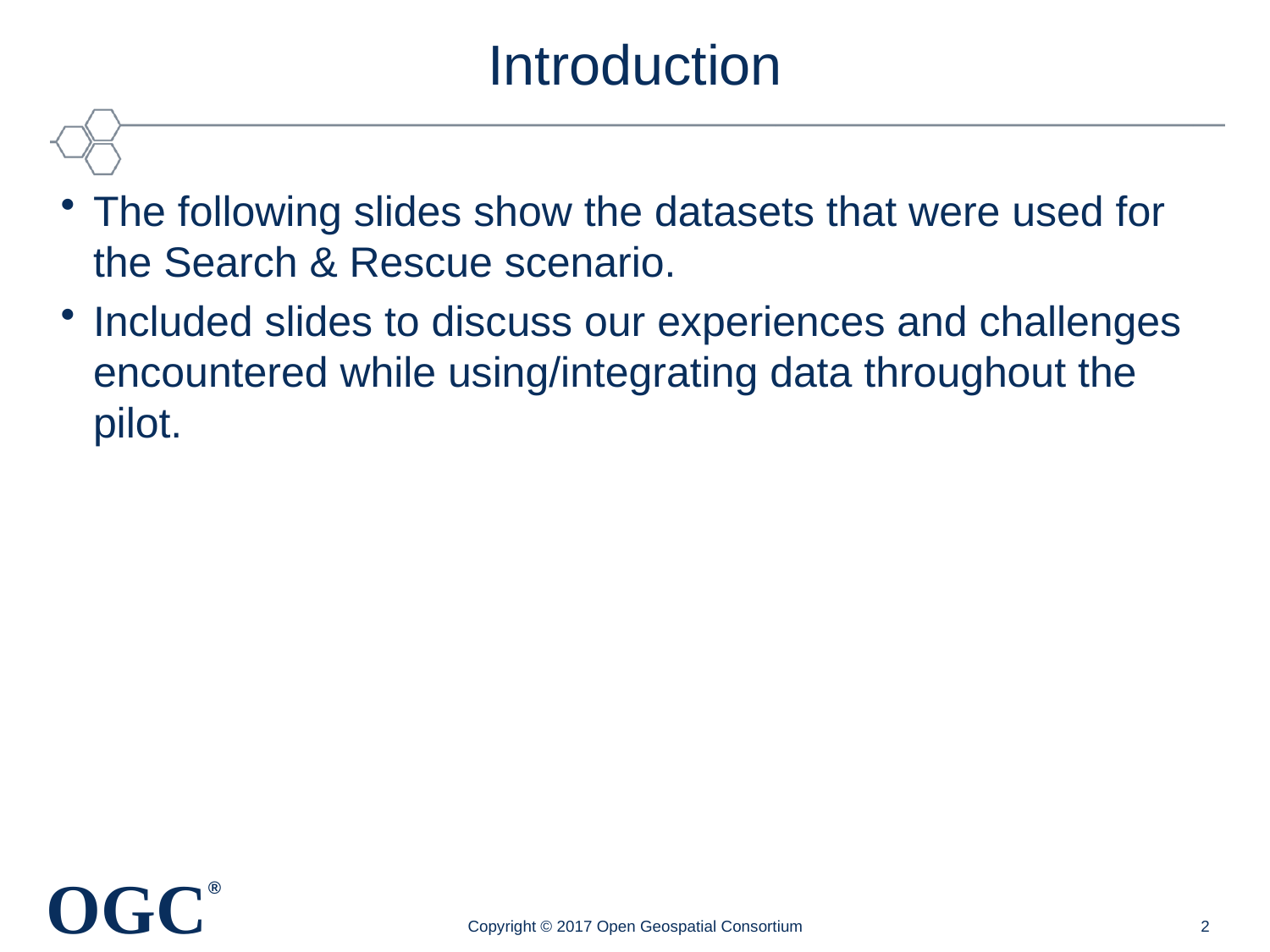

# Introduction
The following slides show the datasets that were used for the Search & Rescue scenario.
Included slides to discuss our experiences and challenges encountered while using/integrating data throughout the pilot.
Copyright © 2017 Open Geospatial Consortium
2